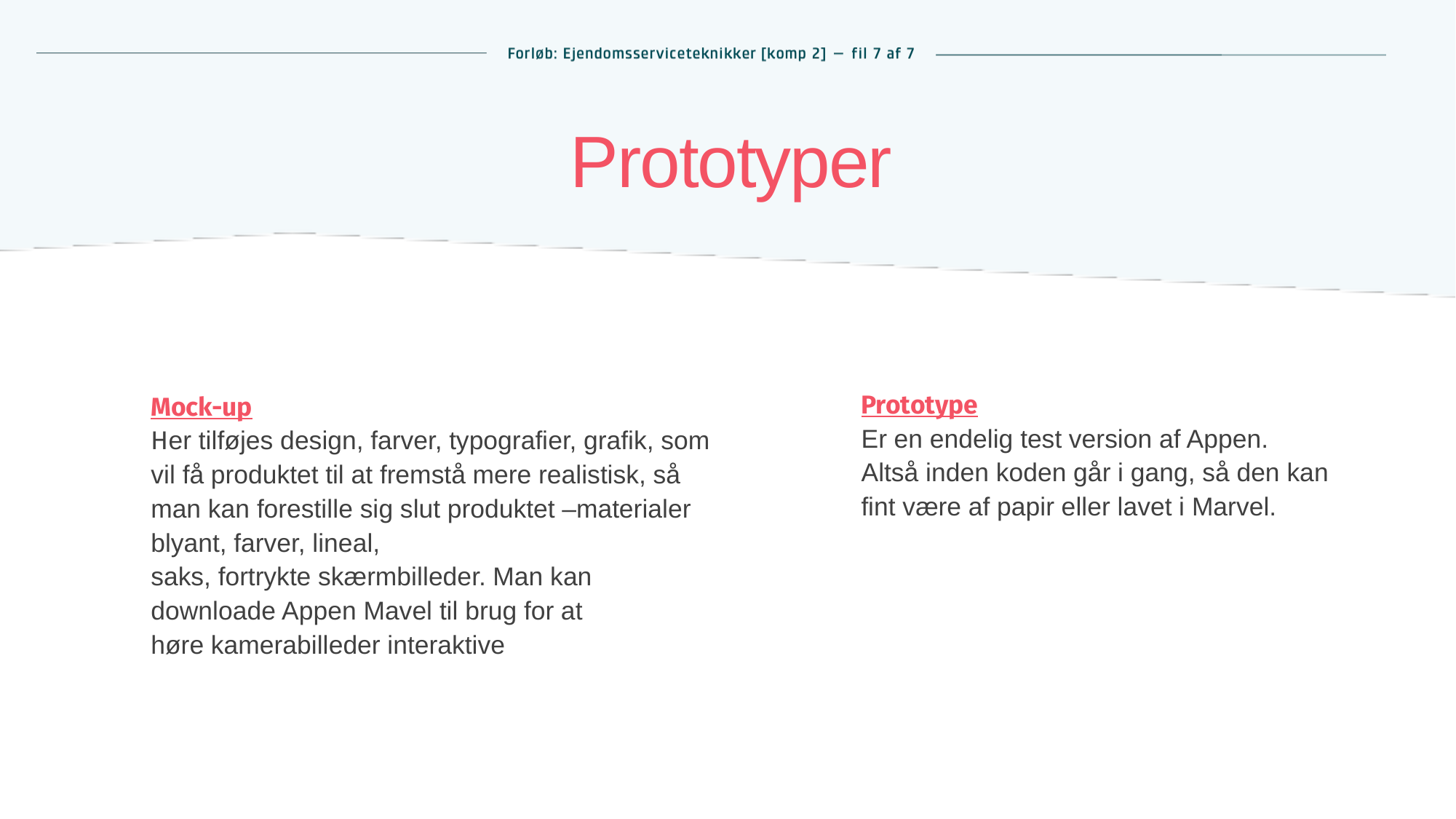

# Prototyper
Mock-up
Her tilføjes design, farver, typografier, grafik, som vil få produktet til at fremstå mere realistisk, så man kan forestille sig slut produktet –materialer blyant, farver, lineal,
saks, fortrykte skærmbilleder. Man kan downloade Appen Mavel til brug for at
høre kamerabilleder interaktive
Prototype
Er en endelig test version af Appen.
Altså inden koden går i gang, så den kan
fint være af papir eller lavet i Marvel.